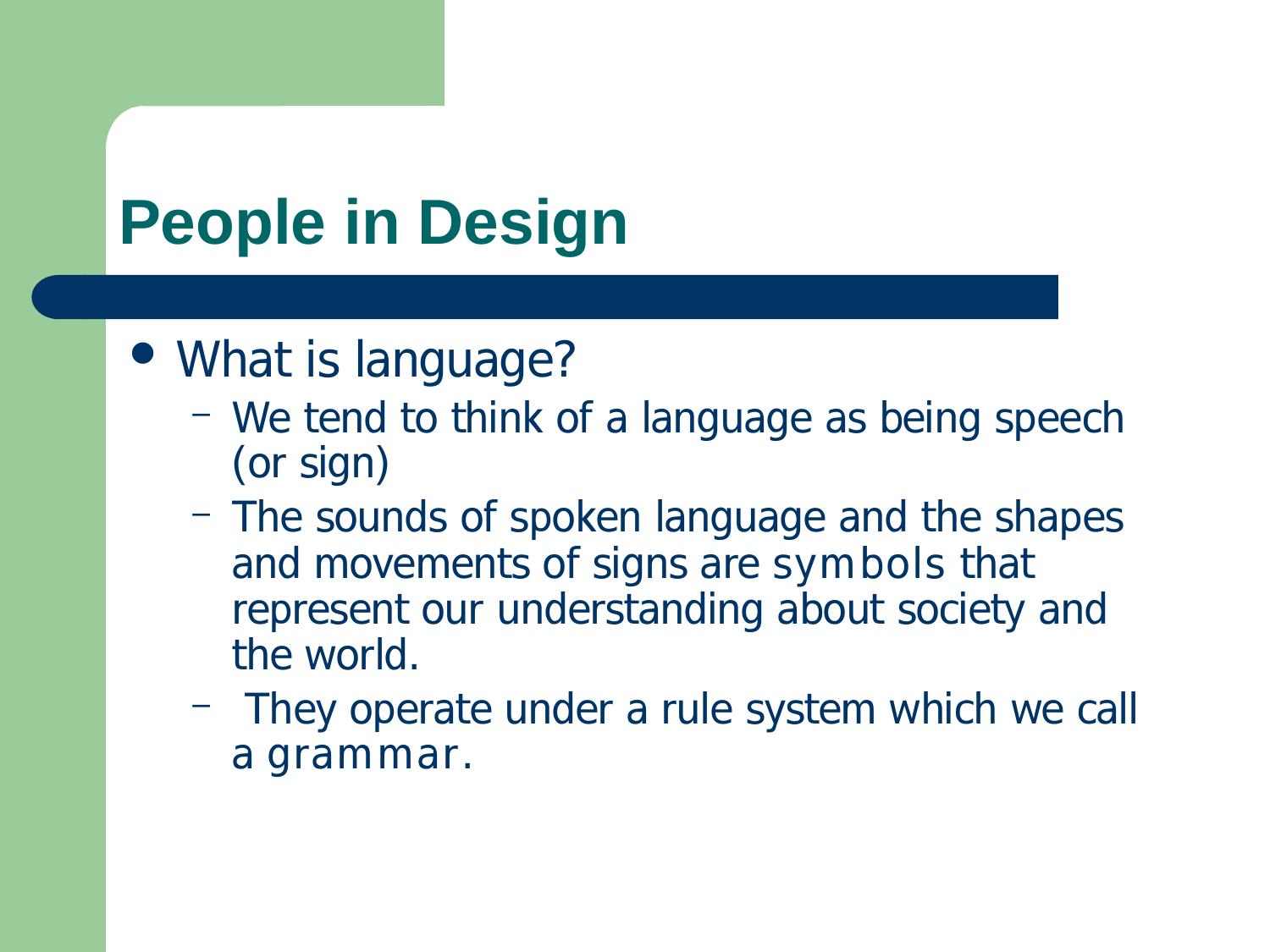

# People in Design
What is language?
We tend to think of a language as being speech (or sign)
The sounds of spoken language and the shapes and movements of signs are symbols that represent our understanding about society and the world.
 They operate under a rule system which we call a grammar.